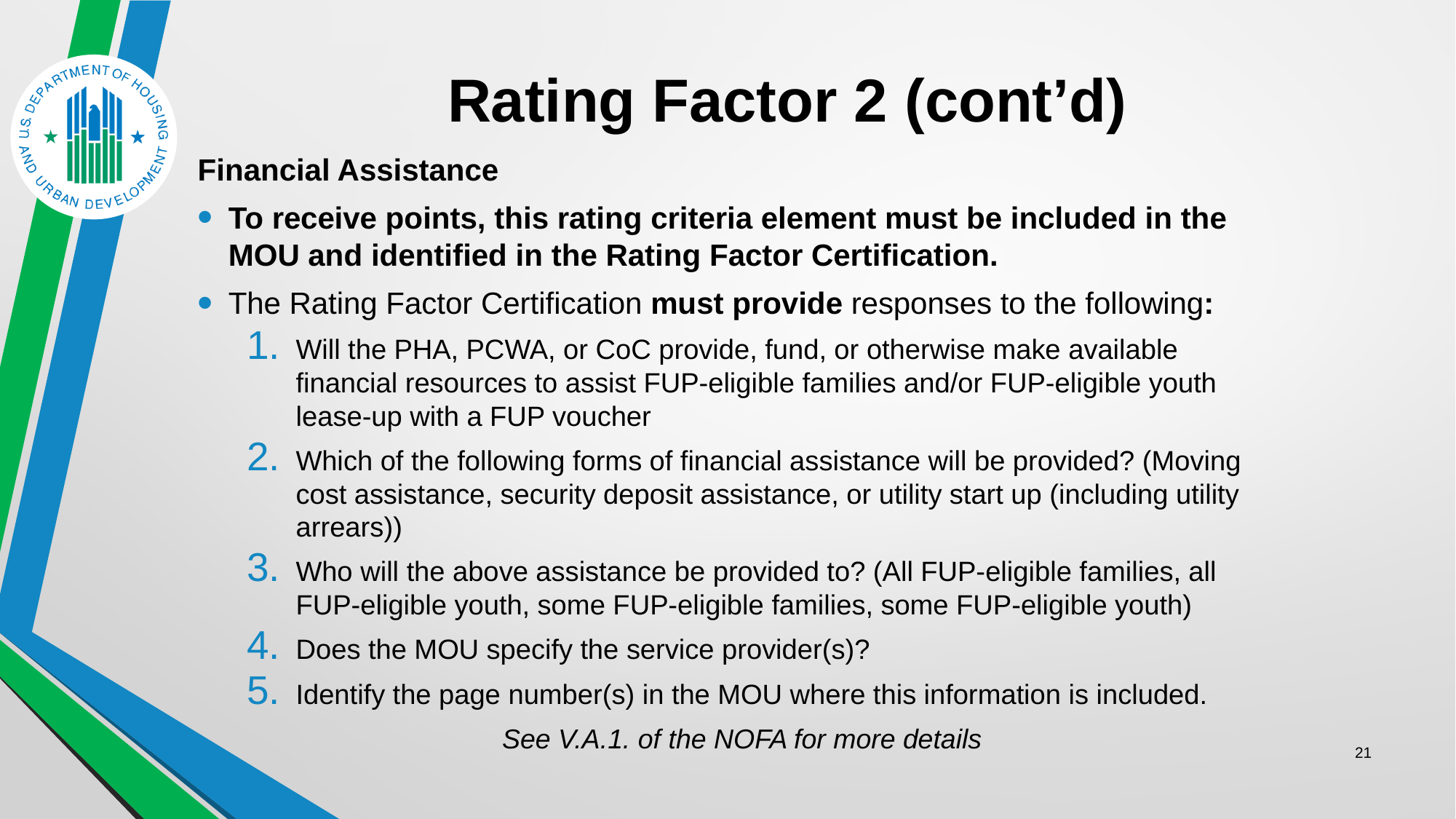

# Rating Factor 2 (cont’d)
Financial Assistance
To receive points, this rating criteria element must be included in the MOU and identified in the Rating Factor Certification.
The Rating Factor Certification must provide responses to the following:
Will the PHA, PCWA, or CoC provide, fund, or otherwise make available financial resources to assist FUP-eligible families and/or FUP-eligible youth lease-up with a FUP voucher
Which of the following forms of financial assistance will be provided? (Moving cost assistance, security deposit assistance, or utility start up (including utility arrears))
Who will the above assistance be provided to? (All FUP-eligible families, all FUP-eligible youth, some FUP-eligible families, some FUP-eligible youth)
Does the MOU specify the service provider(s)?
Identify the page number(s) in the MOU where this information is included.
See V.A.1. of the NOFA for more details
21